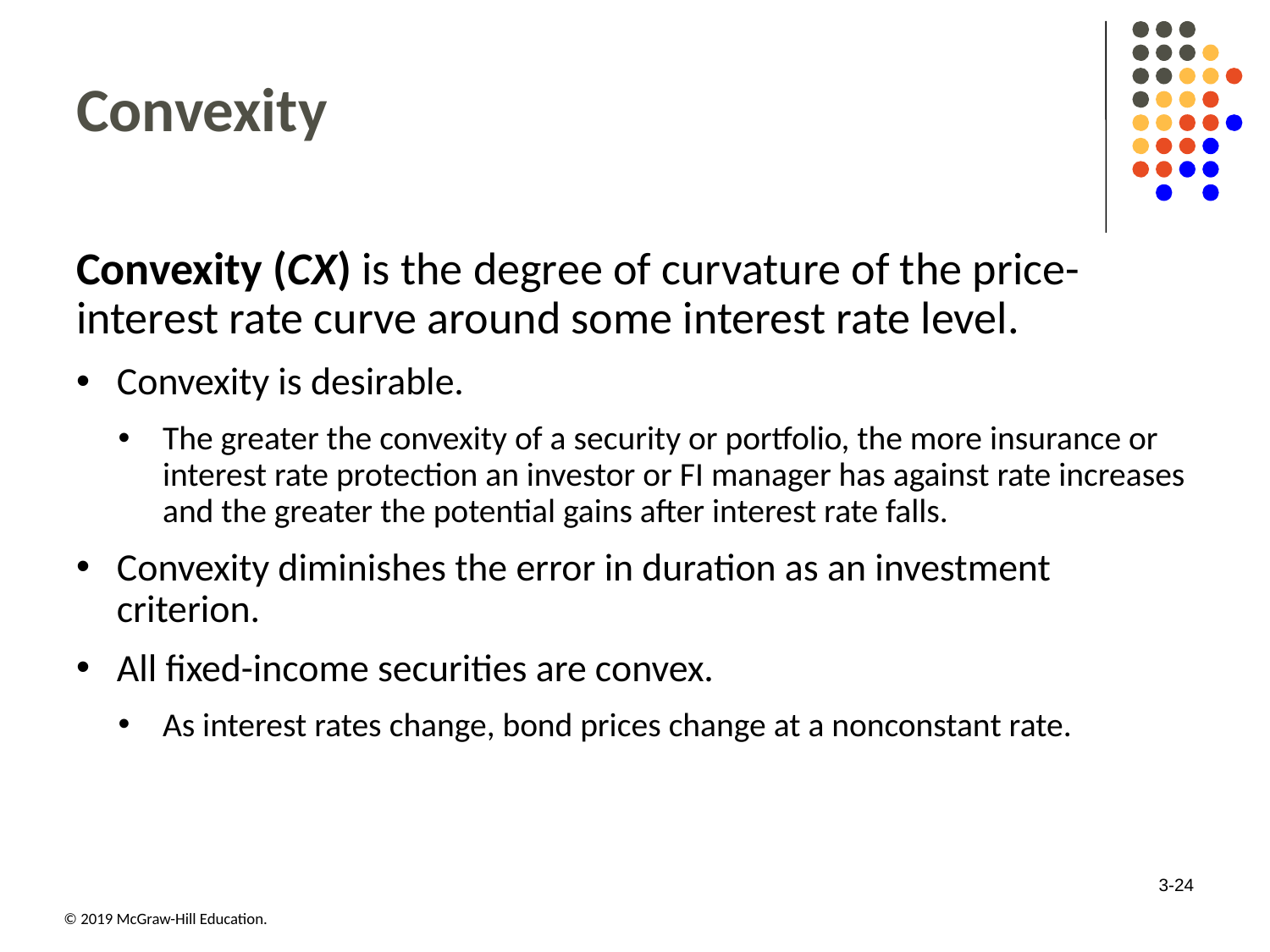

# Convexity
Convexity (CX) is the degree of curvature of the price-interest rate curve around some interest rate level.
Convexity is desirable.
The greater the convexity of a security or portfolio, the more insurance or interest rate protection an investor or FI manager has against rate increases and the greater the potential gains after interest rate falls.
Convexity diminishes the error in duration as an investment criterion.
All fixed-income securities are convex.
As interest rates change, bond prices change at a nonconstant rate.
3-24